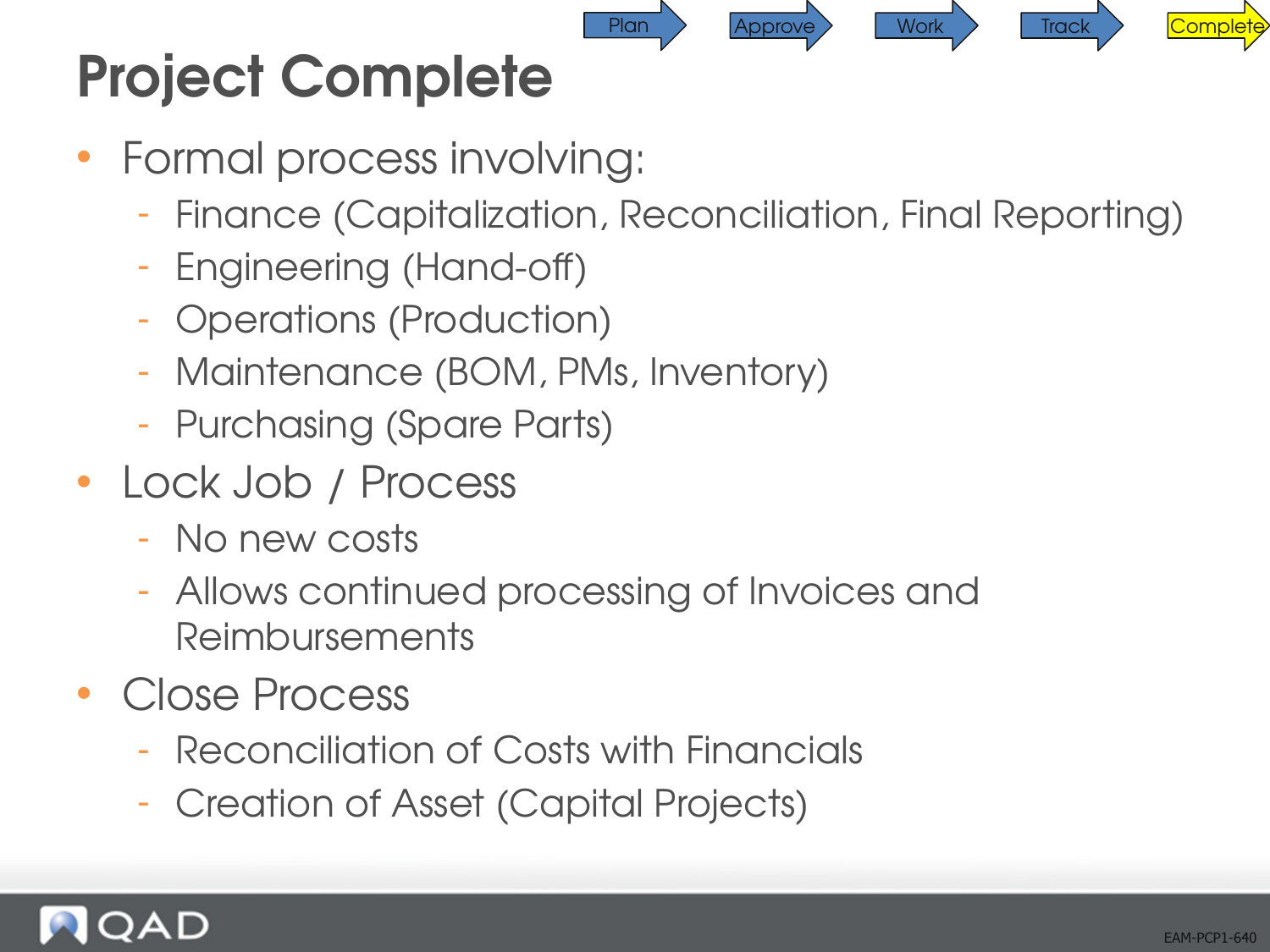

Plan
Approve
Work
Track
  Complete
# Project Complete
Formal process involving:
Finance (Capitalization, Reconciliation, Final Reporting)
Engineering (Hand-off)
Operations (Production)
Maintenance (BOM, PMs, Inventory)
Purchasing (Spare Parts)
Lock Job / Process
No new costs
Allows continued processing of Invoices and Reimbursements
Close Process
Reconciliation of Costs with Financials
Creation of Asset (Capital Projects)
EAM-PCP1-640